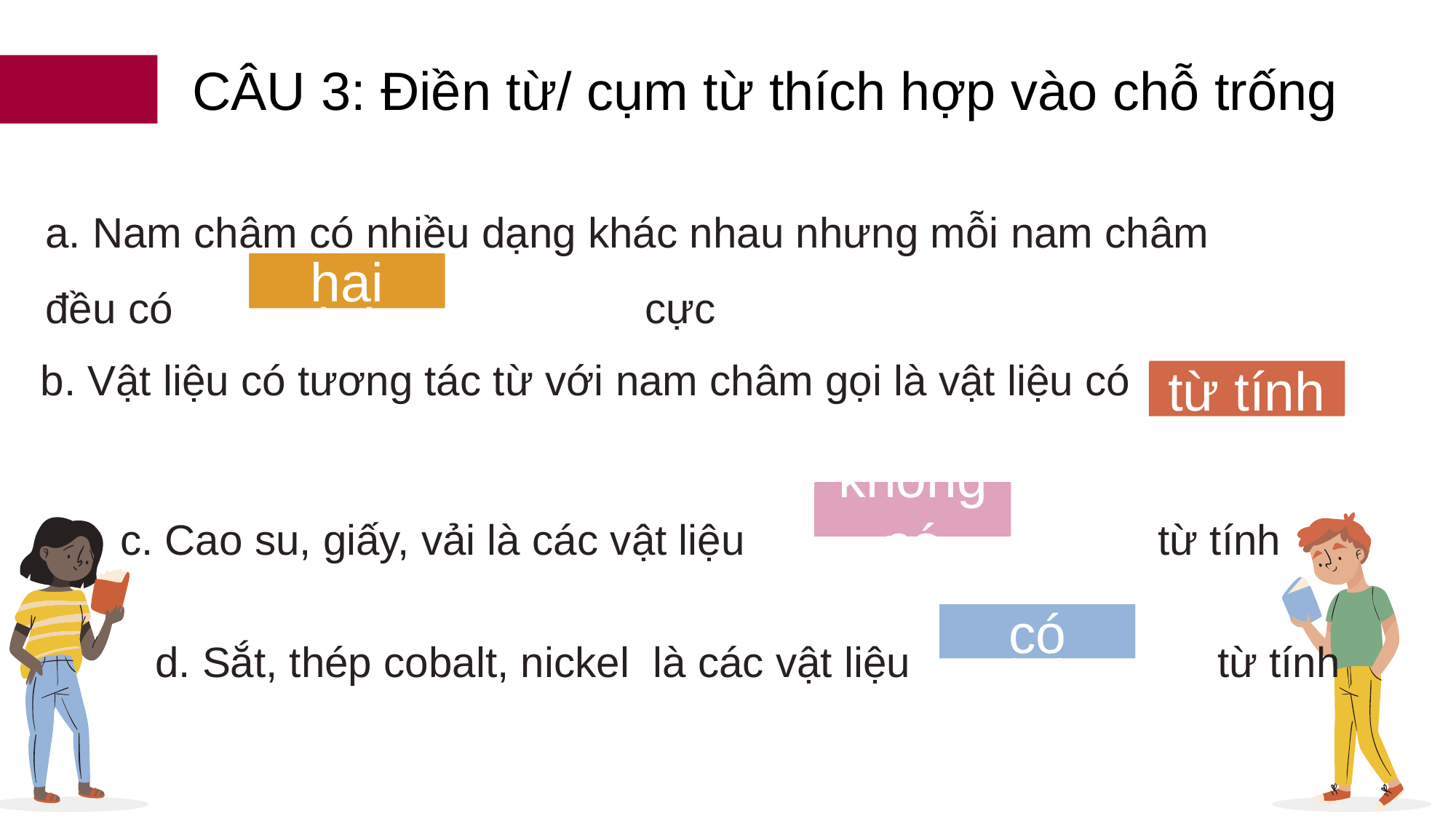

CÂU 3: Điền từ/ cụm từ thích hợp vào chỗ trống

a. Nam châm có nhiều dạng khác nhau nhưng mỗi nam châm đều có                                        cực
hai
...(1)...
b. Vật liệu có tương tác từ với nam châm gọi là vật liệu có
...(2)...
từ tính
c. Cao su, giấy, vải là các vật liệu                                   từ tính
không có
...(3)...

d. Sắt, thép cobalt, nickel  là các vật liệu                          từ tính
có
...(4)...